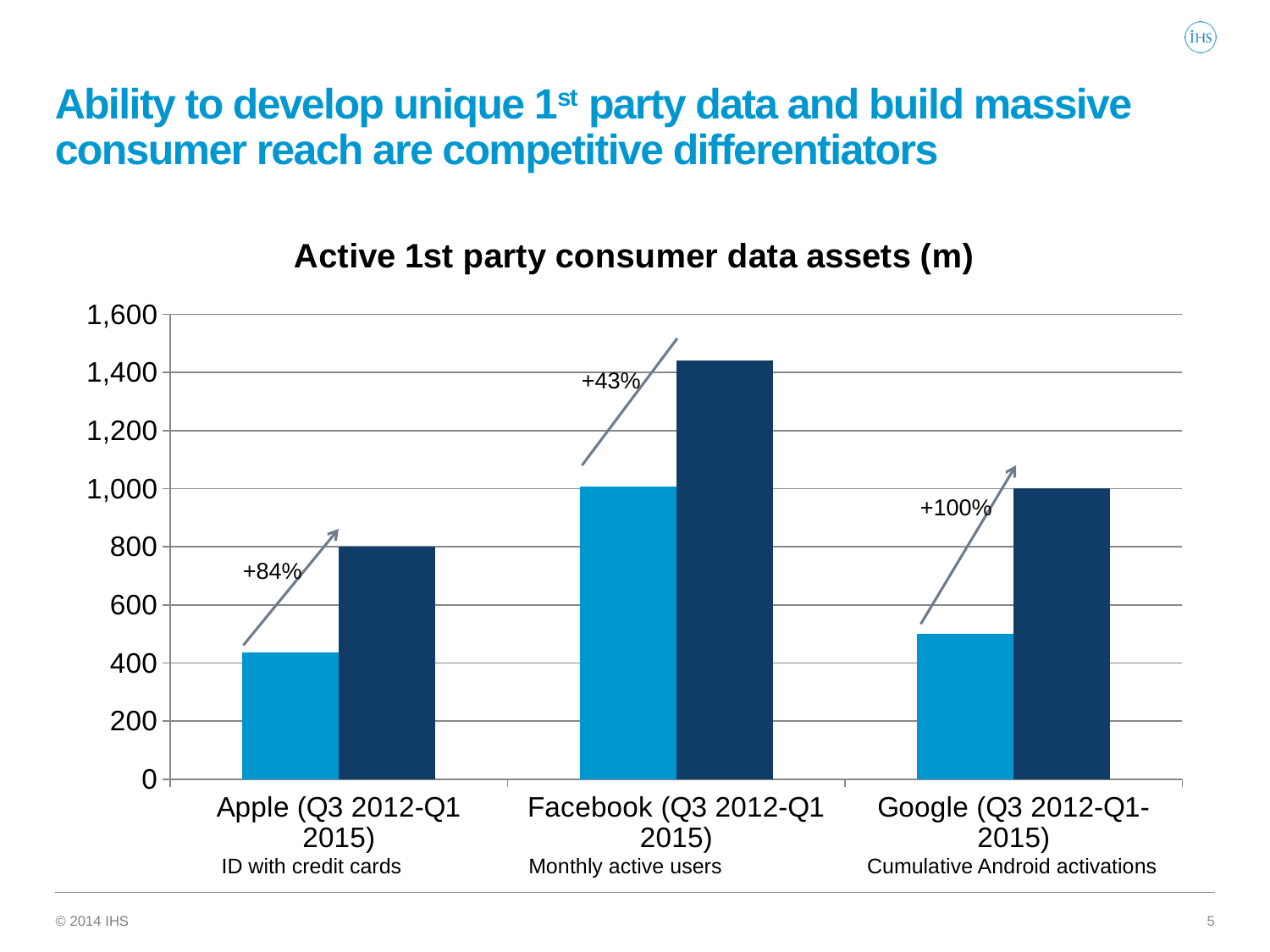

# Ability to develop unique 1st party data and build massive consumer reach are competitive differentiators

### Chart: Active 1st party consumer data assets (m)

| Category |  |  |
|---|---|---|
| Apple (Q3 2012-Q1 2015) | 435.0 | 800.0 |
| Facebook (Q3 2012-Q1 2015) | 1007.0 | 1441.0 |
| Google (Q3 2012-Q1-2015) | 500.0 | 1000.0 |
+43%
+100%
+84%
ID with credit cards
Monthly active users
Cumulative Android activations
5